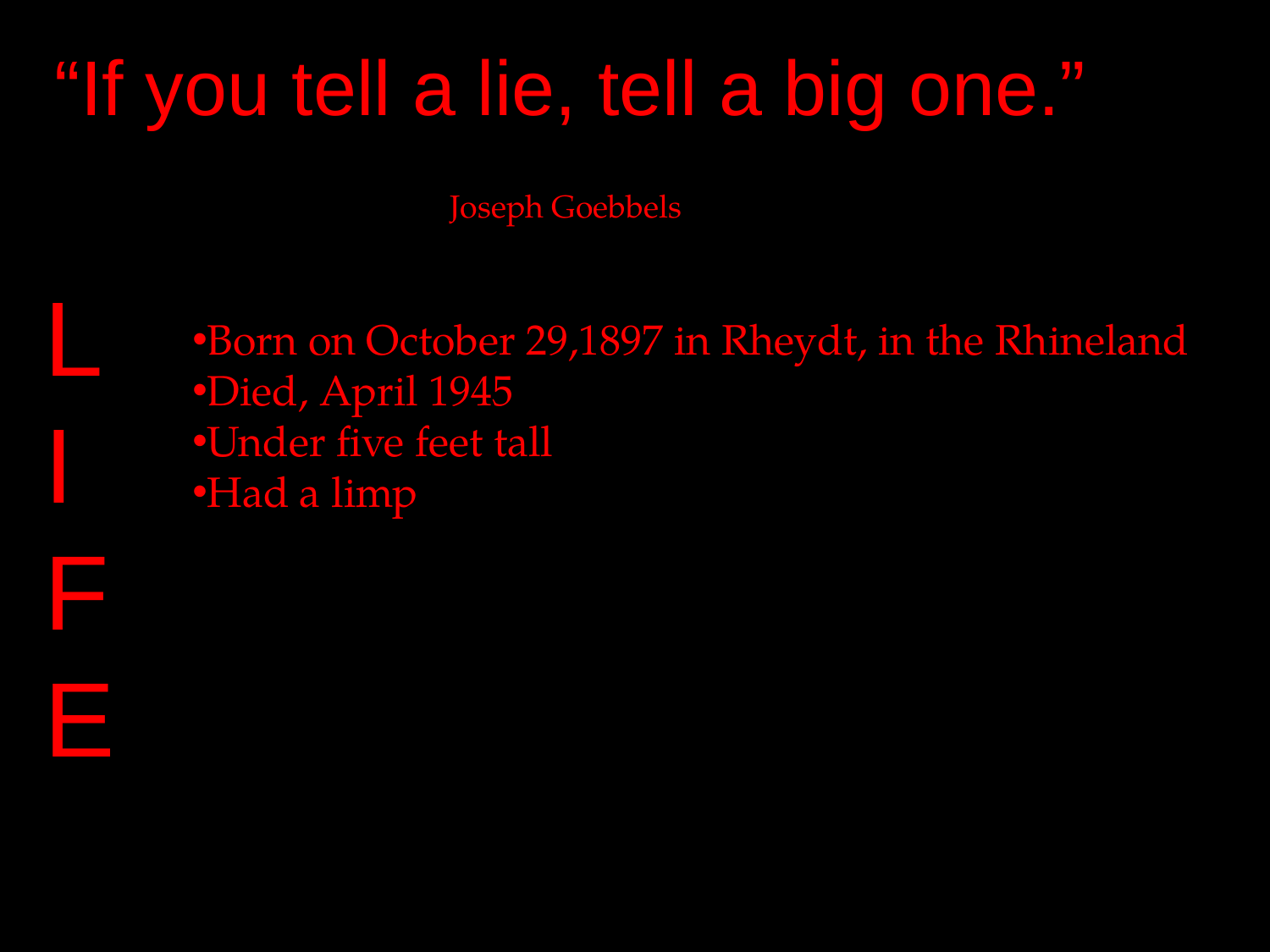

“If you tell a lie, tell a big one.”
Joseph Goebbels
L
I
F
E
Born on October 29,1897 in Rheydt, in the Rhineland
Died, April 1945
Under five feet tall
Had a limp